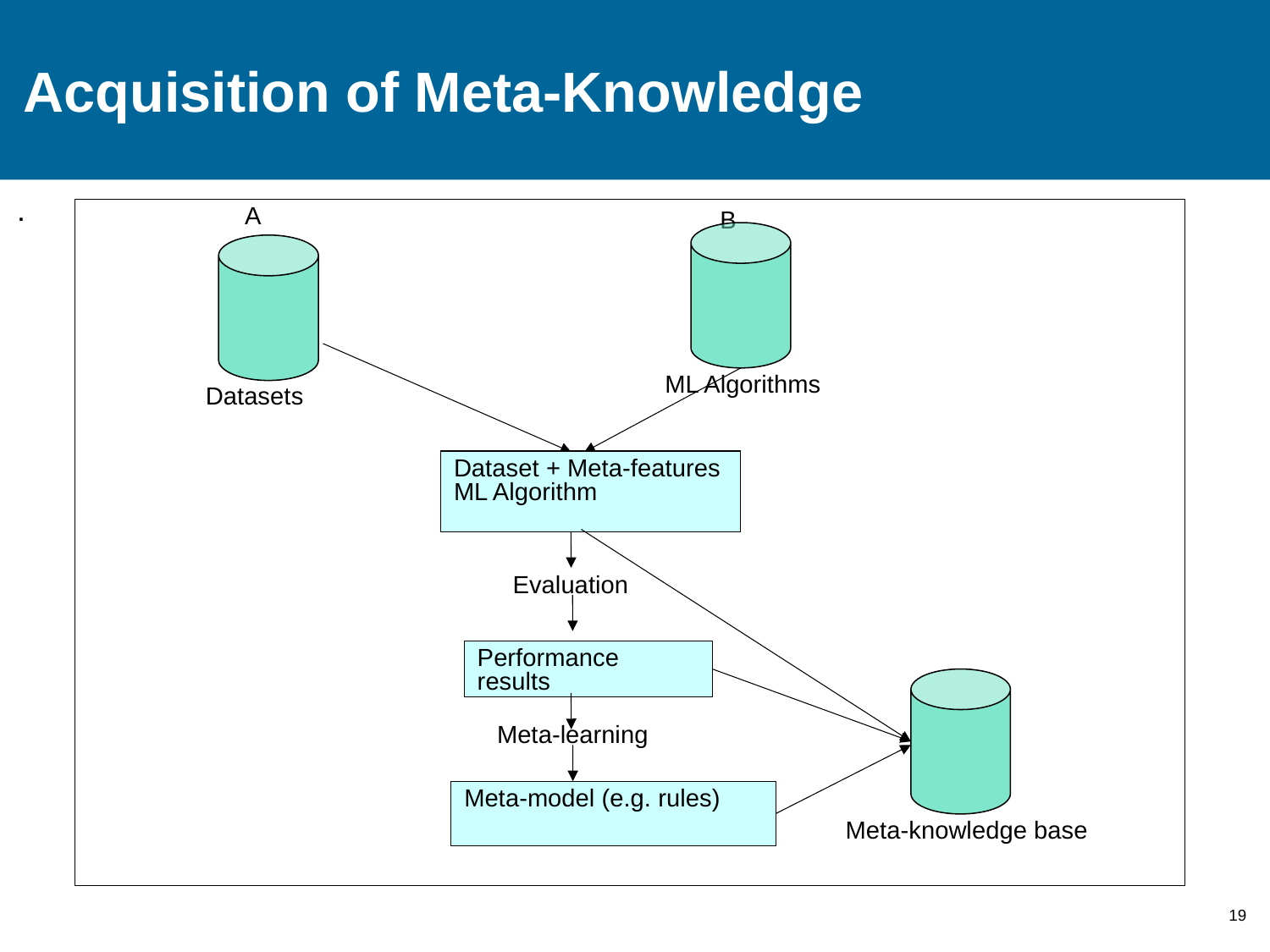

# Acquisition of Meta-Knowledge
 .

A
B

ML Algorithms

Datasets
Dataset + Meta-features
ML Algorithm

Evaluation

Performance results

Meta-knowledge base

Meta-learning

Meta-model (e.g. rules)
19